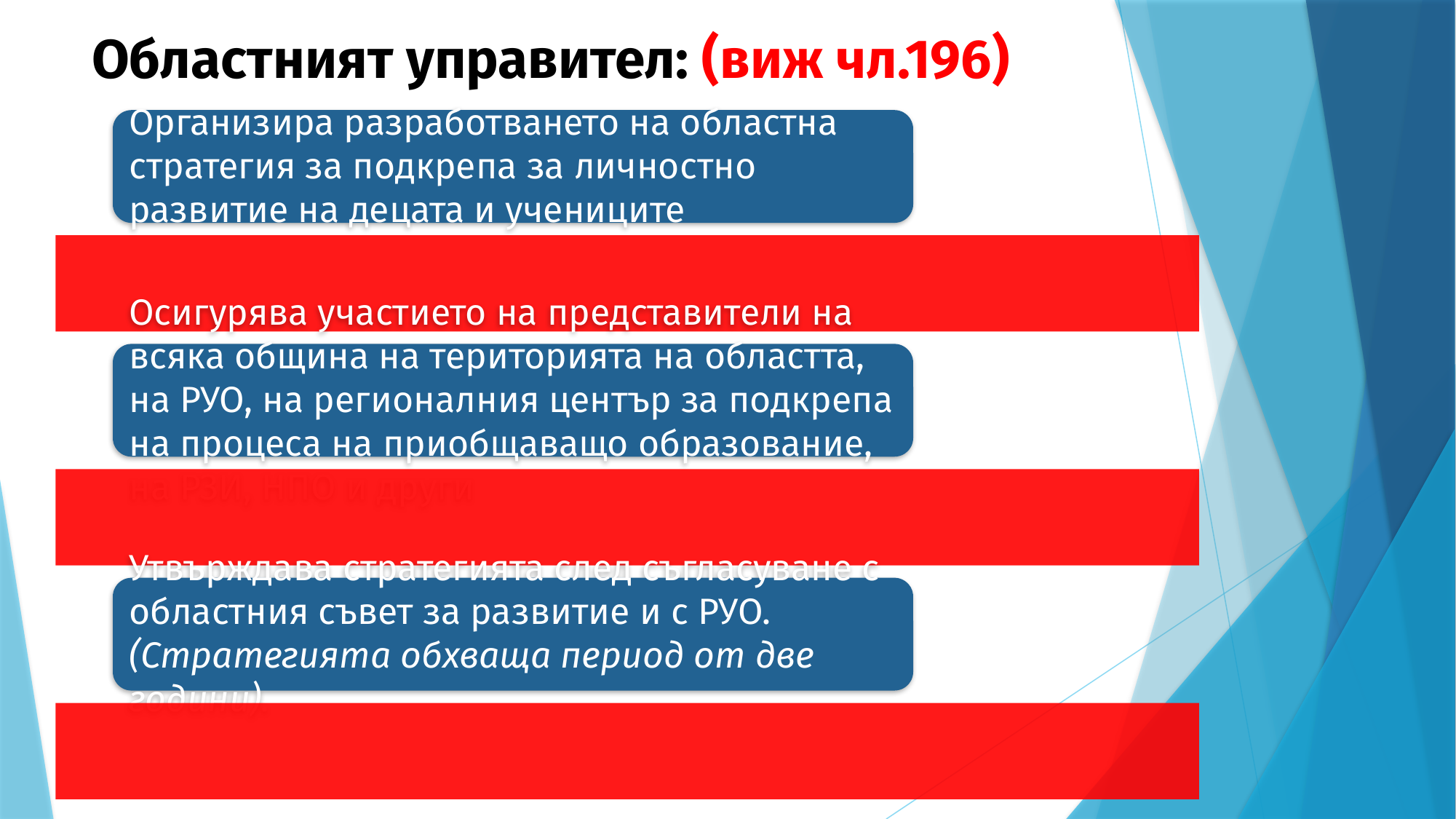

# Областният управител: (виж чл.196)
Организира разработването на областна стратегия за подкрепа за личностно развитие на децата и учениците
Осигурява участието на представители на всяка община на територията на областта, на РУО, на регионалния център за подкрепа на процеса на приобщаващо образование, на РЗИ, НПО и други
Утвърждава стратегията след съгласуване с областния съвет за развитие и с РУО. (Стратегията обхваща период от две години).